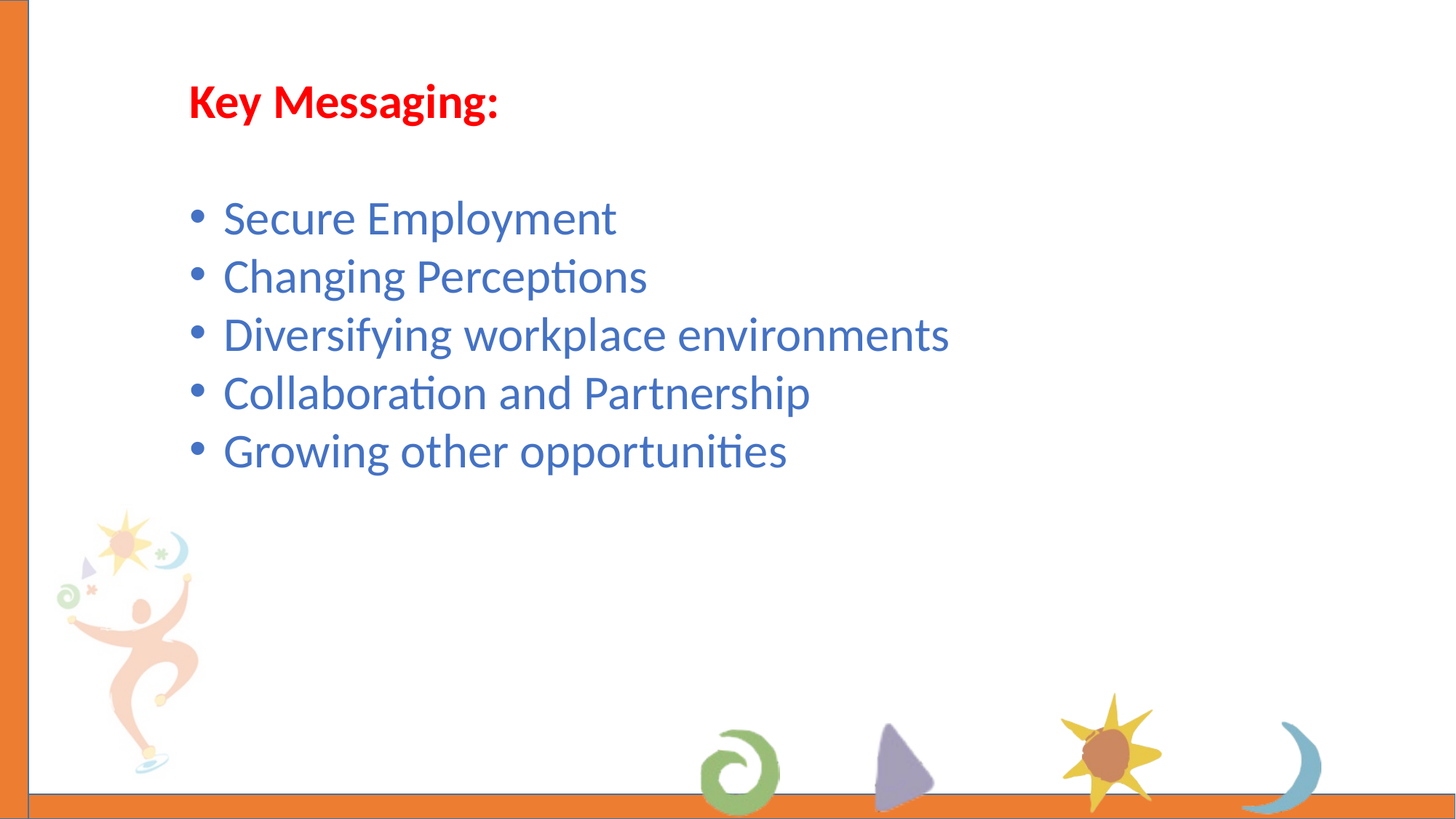

Key Messaging:

Secure Employment
Changing Perceptions
Diversifying workplace environments
Collaboration and Partnership
Growing other opportunities